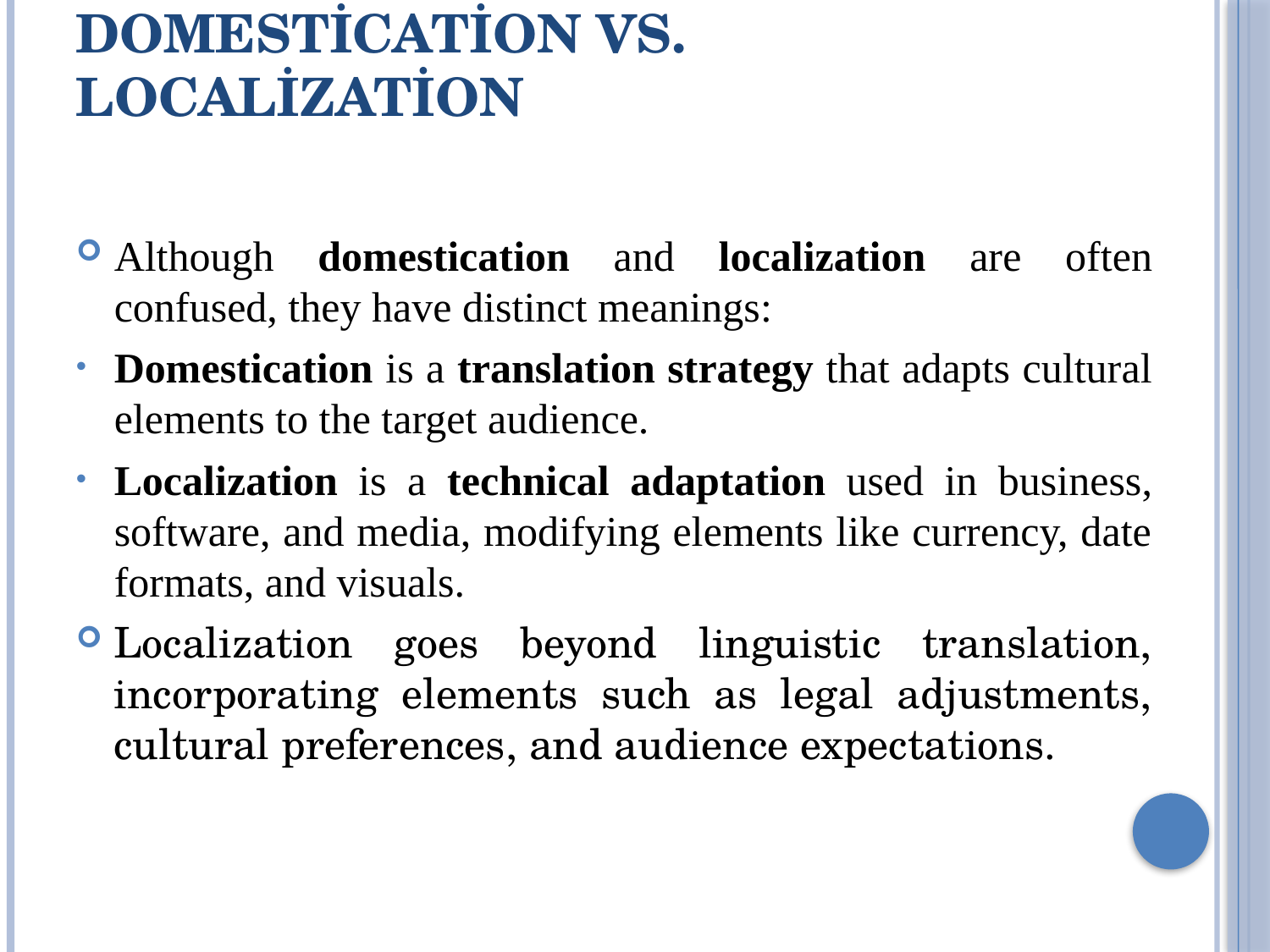

# Domestication vs. Localization
Although domestication and localization are often confused, they have distinct meanings:
Domestication is a translation strategy that adapts cultural elements to the target audience.
Localization is a technical adaptation used in business, software, and media, modifying elements like currency, date formats, and visuals.
Localization goes beyond linguistic translation, incorporating elements such as legal adjustments, cultural preferences, and audience expectations.